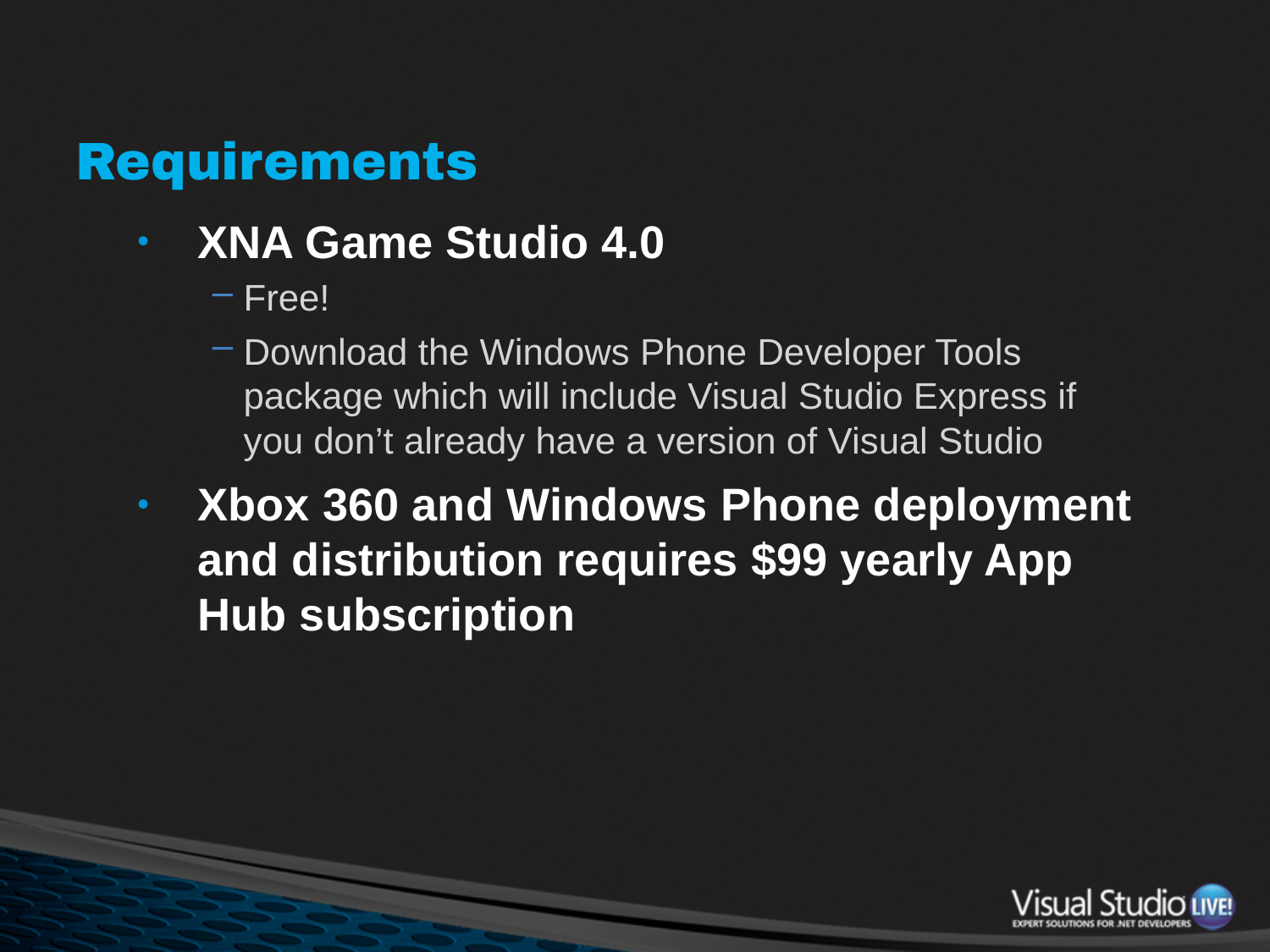

# Requirements
XNA Game Studio 4.0
Free!
Download the Windows Phone Developer Tools package which will include Visual Studio Express if you don’t already have a version of Visual Studio
Xbox 360 and Windows Phone deployment and distribution requires $99 yearly App Hub subscription